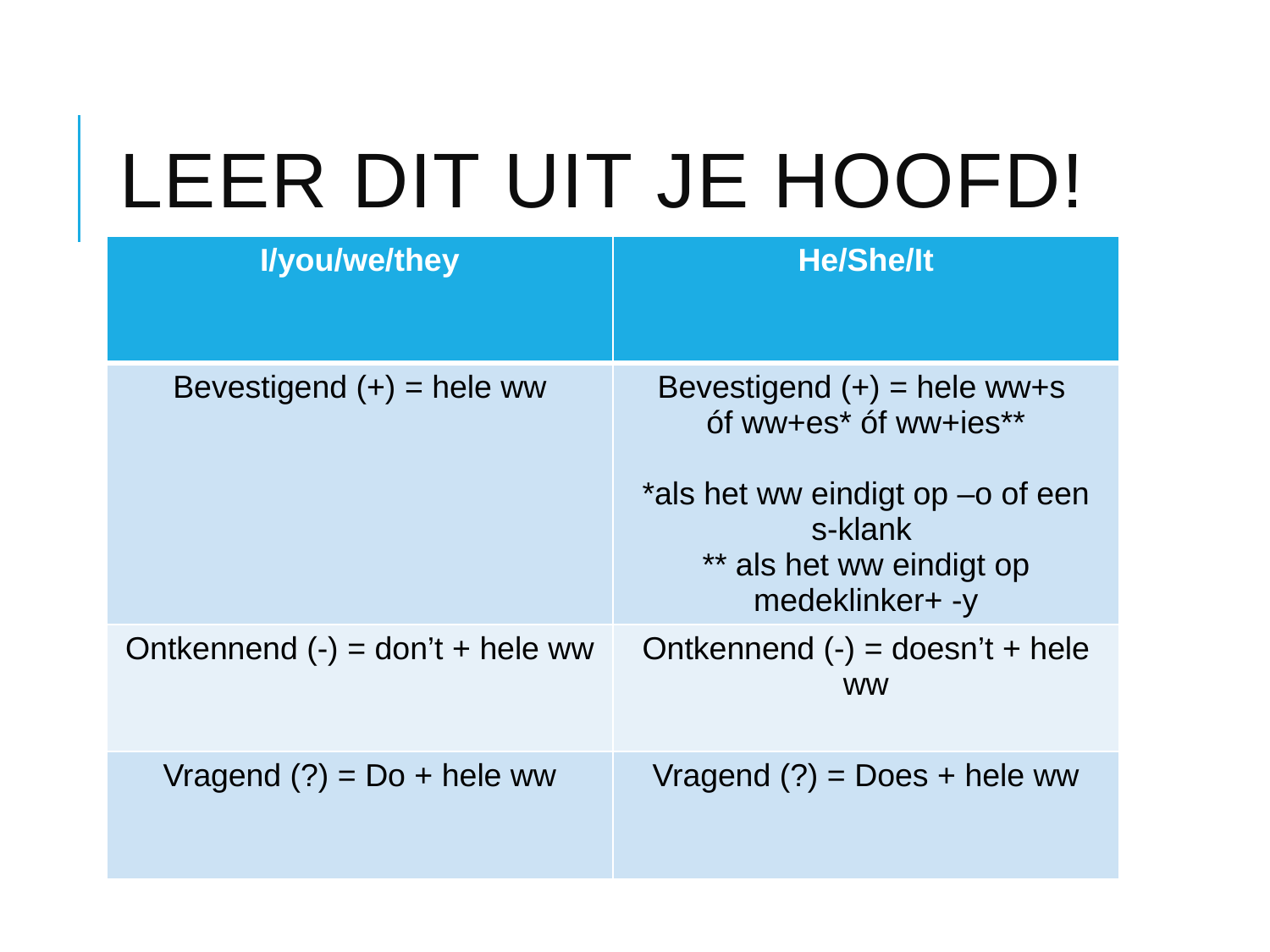

# Leer dit uit je hoofd!
| I/you/we/they | He/She/It |
| --- | --- |
| Bevestigend (+) = hele ww | Bevestigend (+) = hele ww+s óf ww+es\* óf ww+ies\*\* \*als het ww eindigt op –o of een s-klank \*\* als het ww eindigt op medeklinker+ -y |
| Ontkennend (-) = don’t + hele ww | Ontkennend (-) = doesn’t + hele ww |
| Vragend (?) = Do + hele ww | Vragend (?) = Does + hele ww |